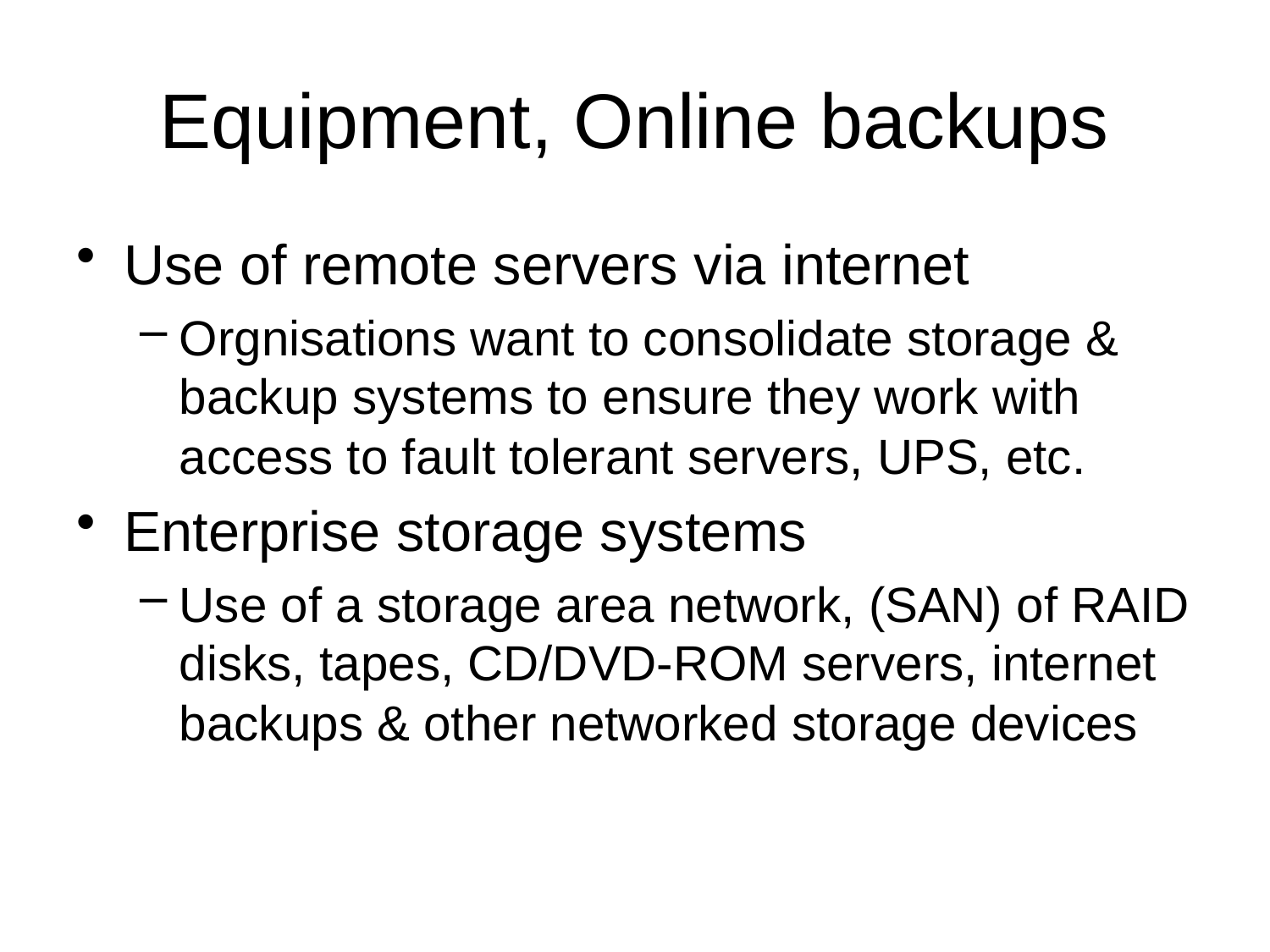

# Equipment, Online backups
Use of remote servers via internet
Orgnisations want to consolidate storage & backup systems to ensure they work with access to fault tolerant servers, UPS, etc.
Enterprise storage systems
Use of a storage area network, (SAN) of RAID disks, tapes, CD/DVD-ROM servers, internet backups & other networked storage devices